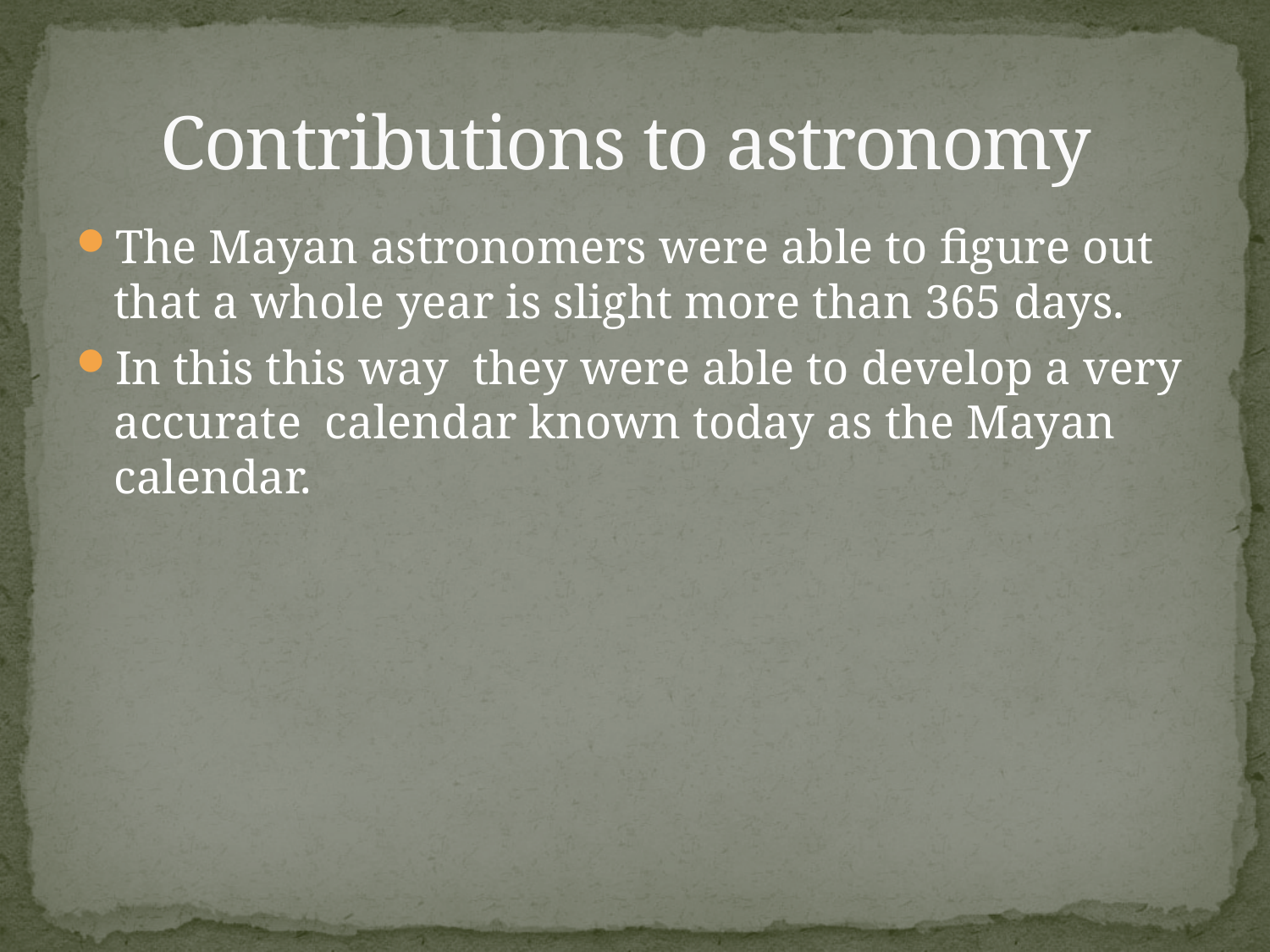

# Contributions to astronomy
The Mayan astronomers were able to figure out that a whole year is slight more than 365 days.
In this this way  they were able to develop a very accurate  calendar known today as the Mayan calendar.